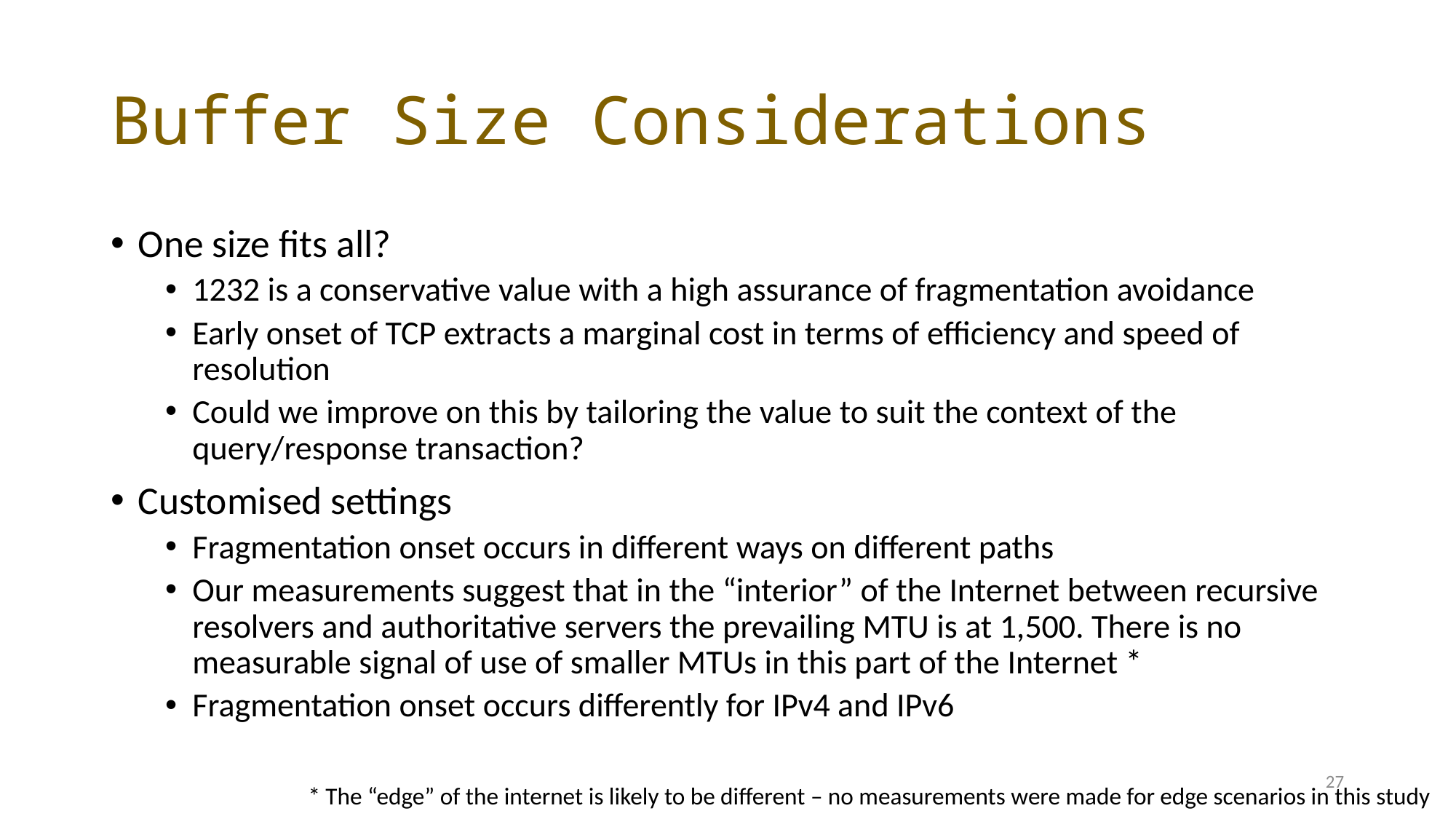

# Buffer Size Considerations
One size fits all?
1232 is a conservative value with a high assurance of fragmentation avoidance
Early onset of TCP extracts a marginal cost in terms of efficiency and speed of resolution
Could we improve on this by tailoring the value to suit the context of the query/response transaction?
Customised settings
Fragmentation onset occurs in different ways on different paths
Our measurements suggest that in the “interior” of the Internet between recursive resolvers and authoritative servers the prevailing MTU is at 1,500. There is no measurable signal of use of smaller MTUs in this part of the Internet *
Fragmentation onset occurs differently for IPv4 and IPv6
27
* The “edge” of the internet is likely to be different – no measurements were made for edge scenarios in this study